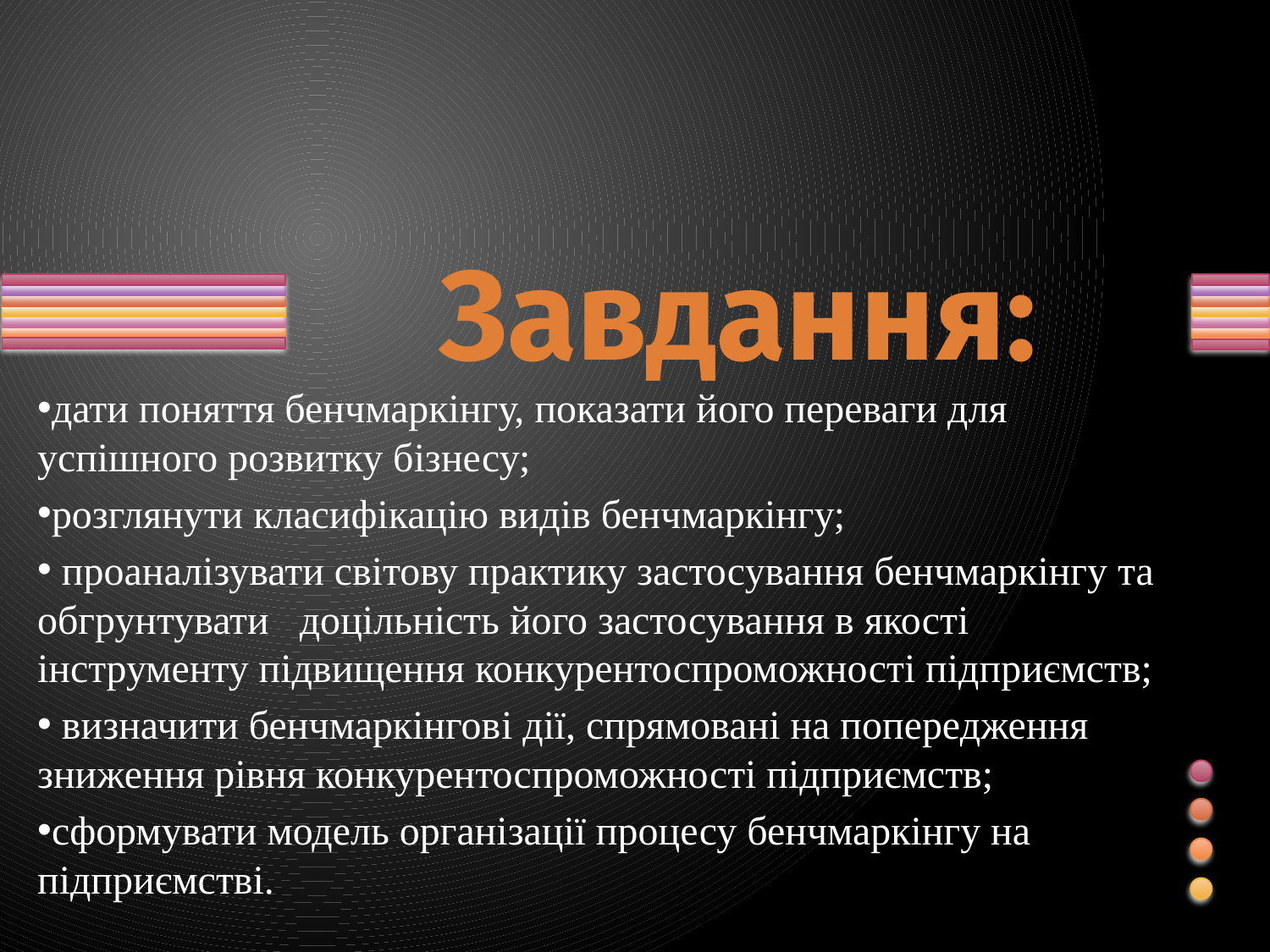

# Завдання:
дати поняття бенчмаркінгу, показати його переваги для успішного розвитку бізнесу;
розглянути класифікацію видів бенчмаркінгу;
 проаналізувати світову практику застосування бенчмаркінгу та обгрунтувати   доцільність його застосування в якості інструменту підвищення конкурентоспроможності підприємств;
 визначити бенчмаркінгові дії, спрямовані на попередження зниження рівня конкурентоспроможності підприємств;
сформувати модель організації процесу бенчмаркінгу на підприємстві.